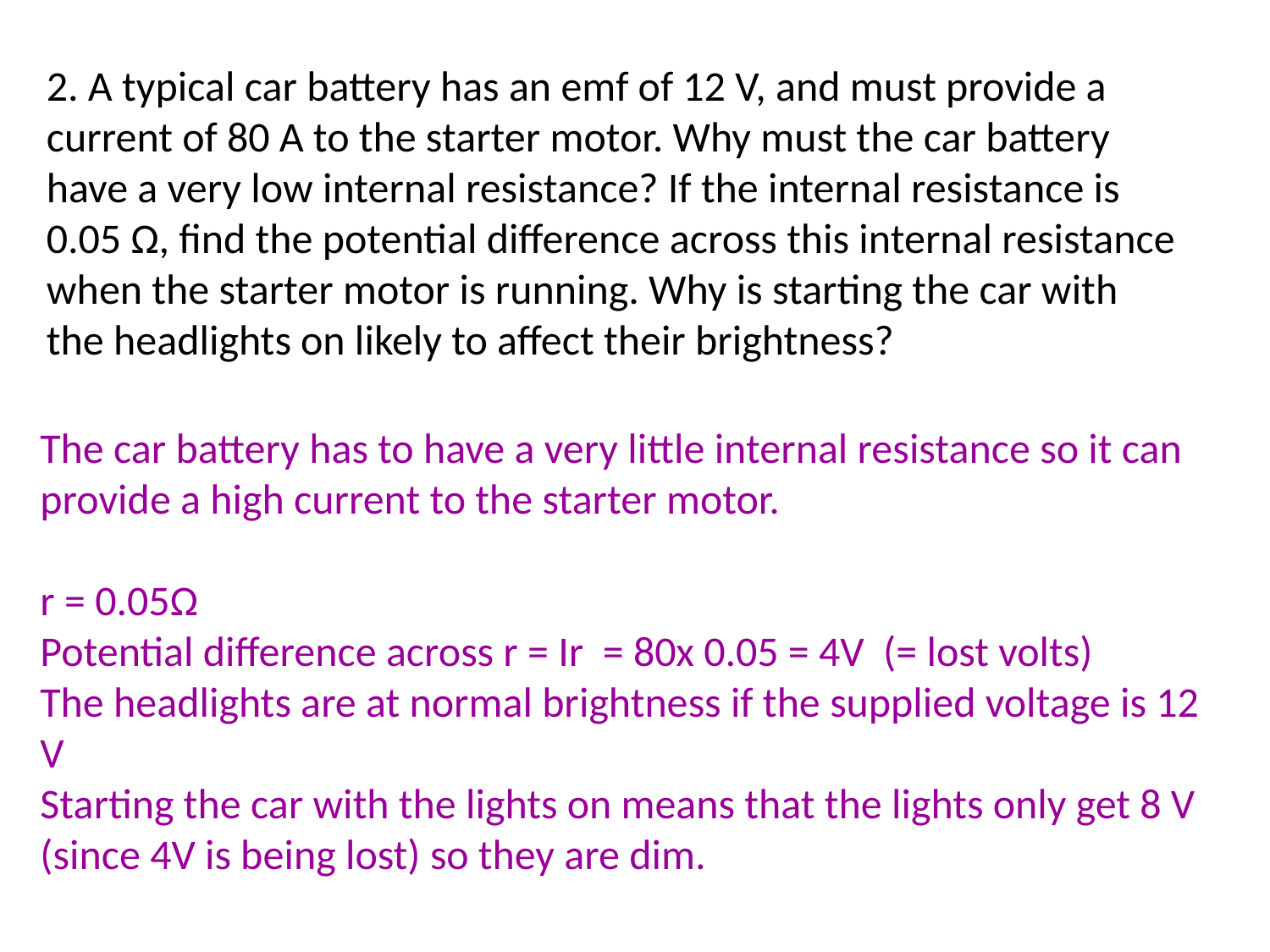

2. A typical car battery has an emf of 12 V, and must provide a current of 80 A to the starter motor. Why must the car battery have a very low internal resistance? If the internal resistance is 0.05 Ω, find the potential difference across this internal resistance when the starter motor is running. Why is starting the car with the headlights on likely to affect their brightness?

The car battery has to have a very little internal resistance so it can provide a high current to the starter motor.

r = 0.05Ω
Potential difference across r = Ir  = 80x 0.05 = 4V  (= lost volts)
The headlights are at normal brightness if the supplied voltage is 12 V
Starting the car with the lights on means that the lights only get 8 V (since 4V is being lost) so they are dim.